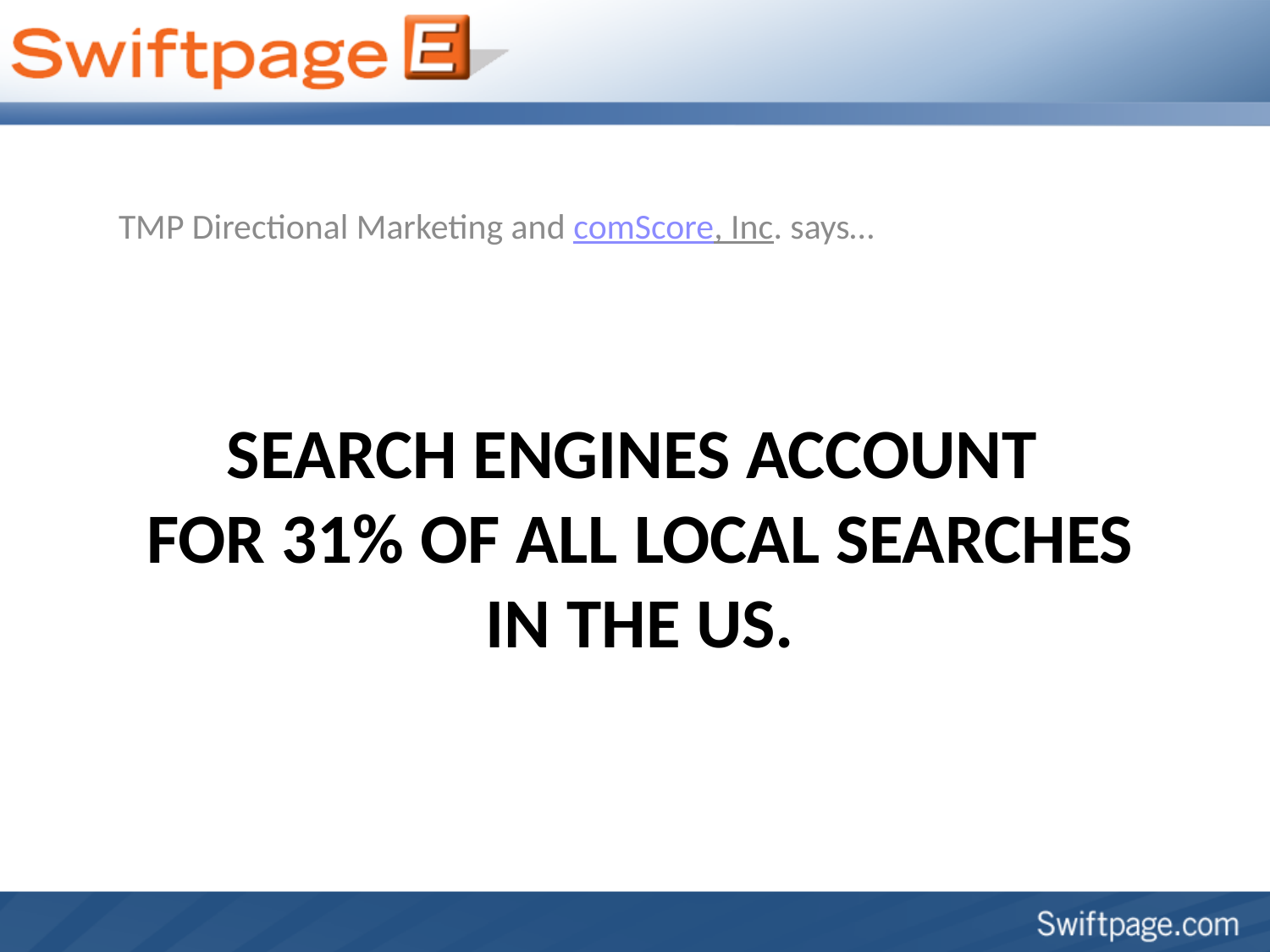

TMP Directional Marketing and comScore, Inc. says…
# search engines account for 31% of all local searches in the us.